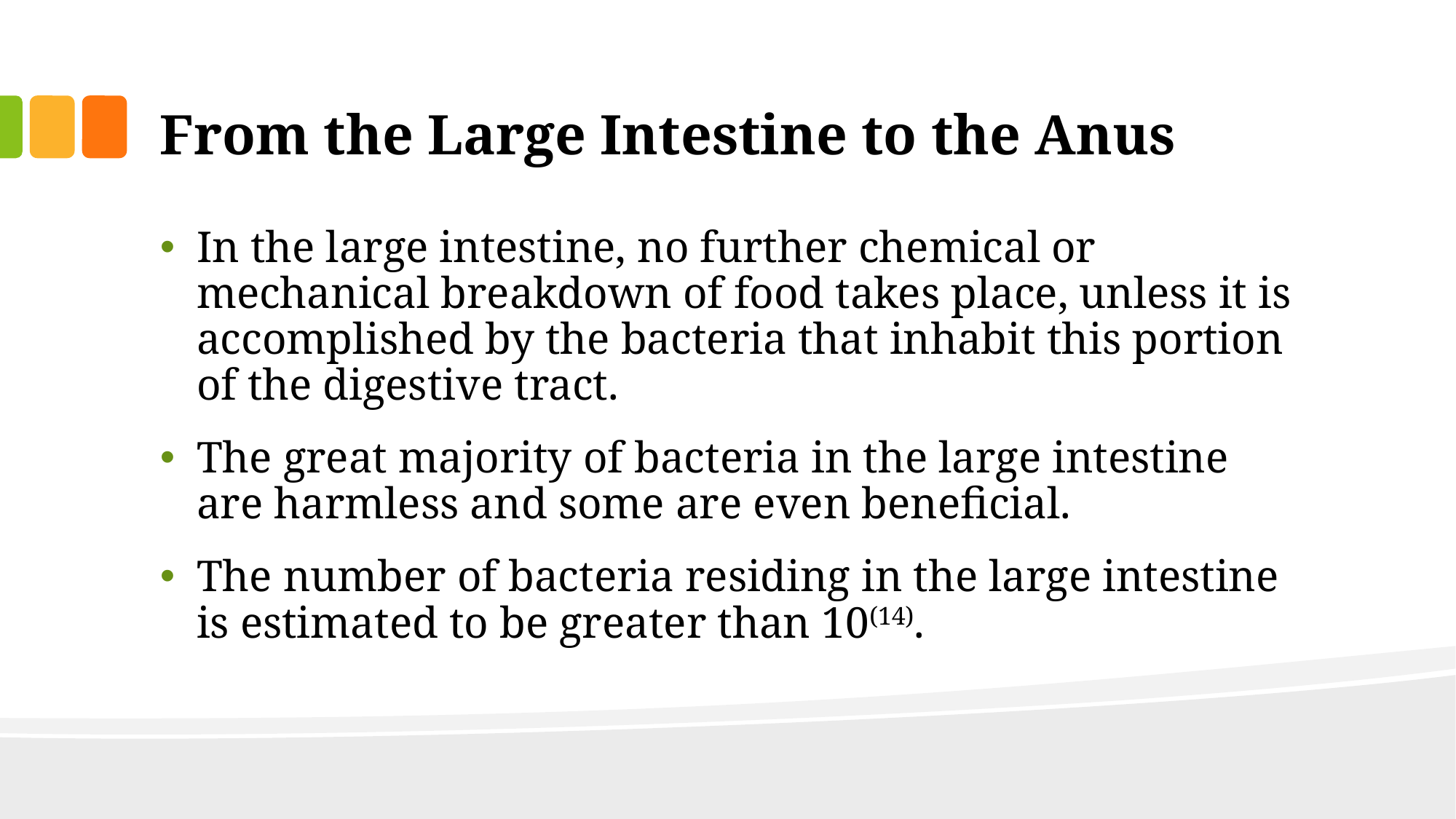

# From the Large Intestine to the Anus
In the large intestine, no further chemical or mechanical breakdown of food takes place, unless it is accomplished by the bacteria that inhabit this portion of the digestive tract.
The great majority of bacteria in the large intestine are harmless and some are even beneficial.
The number of bacteria residing in the large intestine is estimated to be greater than 10(14).